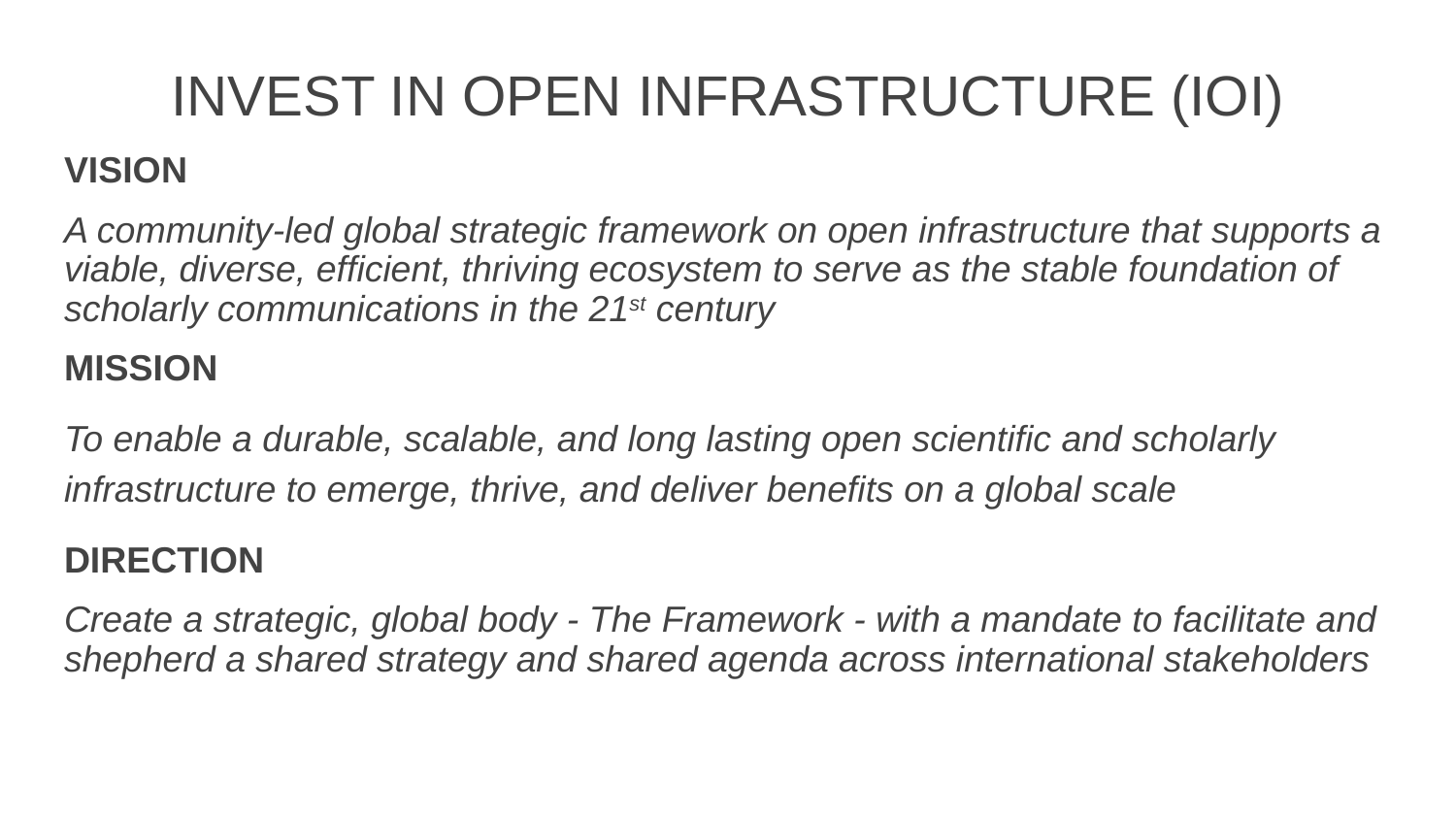

# INVEST IN OPEN INFRASTRUCTURE (IOI)
VISION
A community-led global strategic framework on open infrastructure that supports a viable, diverse, efficient, thriving ecosystem to serve as the stable foundation of scholarly communications in the 21st century
MISSION
To enable a durable, scalable, and long lasting open scientific and scholarly infrastructure to emerge, thrive, and deliver benefits on a global scale
DIRECTION
Create a strategic, global body - The Framework - with a mandate to facilitate and shepherd a shared strategy and shared agenda across international stakeholders